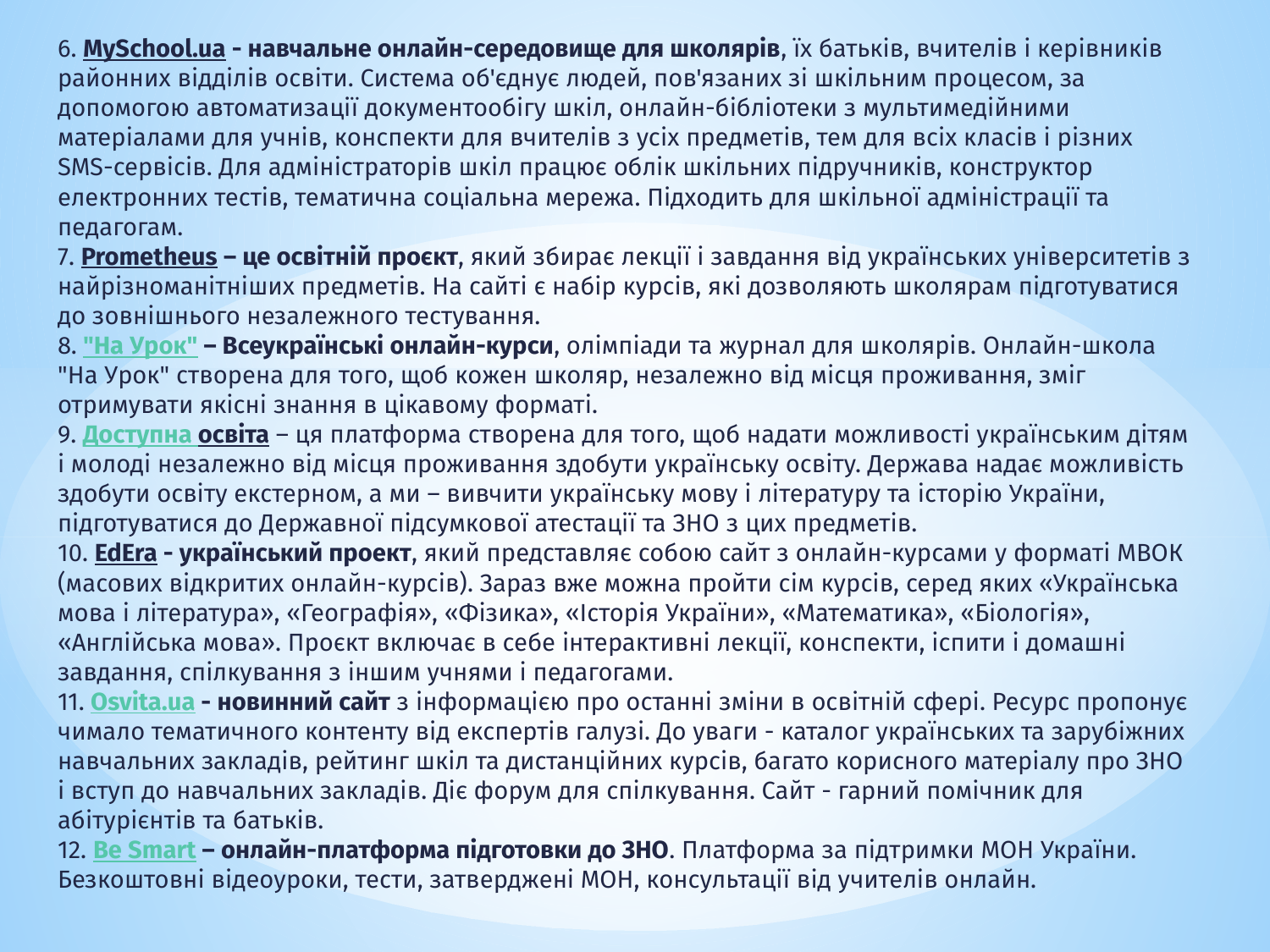

6. MySchool.ua - навчальне онлайн-середовище для школярів, їх батьків, вчителів і керівників районних відділів освіти. Система об'єднує людей, пов'язаних зі шкільним процесом, за допомогою автоматизації документообігу шкіл, онлайн-бібліотеки з мультимедійними матеріалами для учнів, конспекти для вчителів з усіх предметів, тем для всіх класів і різних SMS-сервісів. Для адміністраторів шкіл працює облік шкільних підручників, конструктор електронних тестів, тематична соціальна мережа. Підходить для шкільної адміністрації та педагогам. 
7. Prometheus – це освітній проєкт, який збирає лекції і завдання від українських університетів з найрізноманітніших предметів. На сайті є набір курсів, які дозволяють школярам підготуватися до зовнішнього незалежного тестування. 
8. "На Урок" – Всеукраїнські онлайн-курси, олімпіади та журнал для школярів. Онлайн-школа "На Урок" створена для того, щоб кожен школяр, незалежно від місця проживання, зміг отримувати якісні знання в цікавому форматі.
9. Доступна освіта – ця платформа створена для того, щоб надати можливості українським дітям і молоді незалежно від місця проживання здобути українську освіту. Держава надає можливість здобути освіту екстерном, а ми – вивчити українську мову і літературу та історію України, підготуватися до Державної підсумкової атестації та ЗНО з цих предметів. 
10. EdEra - український проект, який представляє собою сайт з онлайн-курсами у форматі МВОК (масових відкритих онлайн-курсів). Зараз вже можна пройти сім курсів, серед яких «Українська мова і література», «Географія», «Фізика», «Історія України», «Математика», «Біологія», «Англійська мова». Проєкт включає в себе інтерактивні лекції, конспекти, іспити і домашні завдання, спілкування з іншим учнями і педагогами.
11. Osvita.ua - новинний сайт з інформацією про останні зміни в освітній сфері. Ресурс пропонує чимало тематичного контенту від експертів галузі. До уваги - каталог українських та зарубіжних навчальних закладів, рейтинг шкіл та дистанційних курсів, багато корисного матеріалу про ЗНО і вступ до навчальних закладів. Діє форум для спілкування. Сайт - гарний помічник для абітурієнтів та батьків. 
12. Be Smart – онлайн-платформа підготовки до ЗНО. Платформа за підтримки МОН України. Безкоштовні відеоуроки, тести, затверджені МОН, консультації від учителів онлайн.